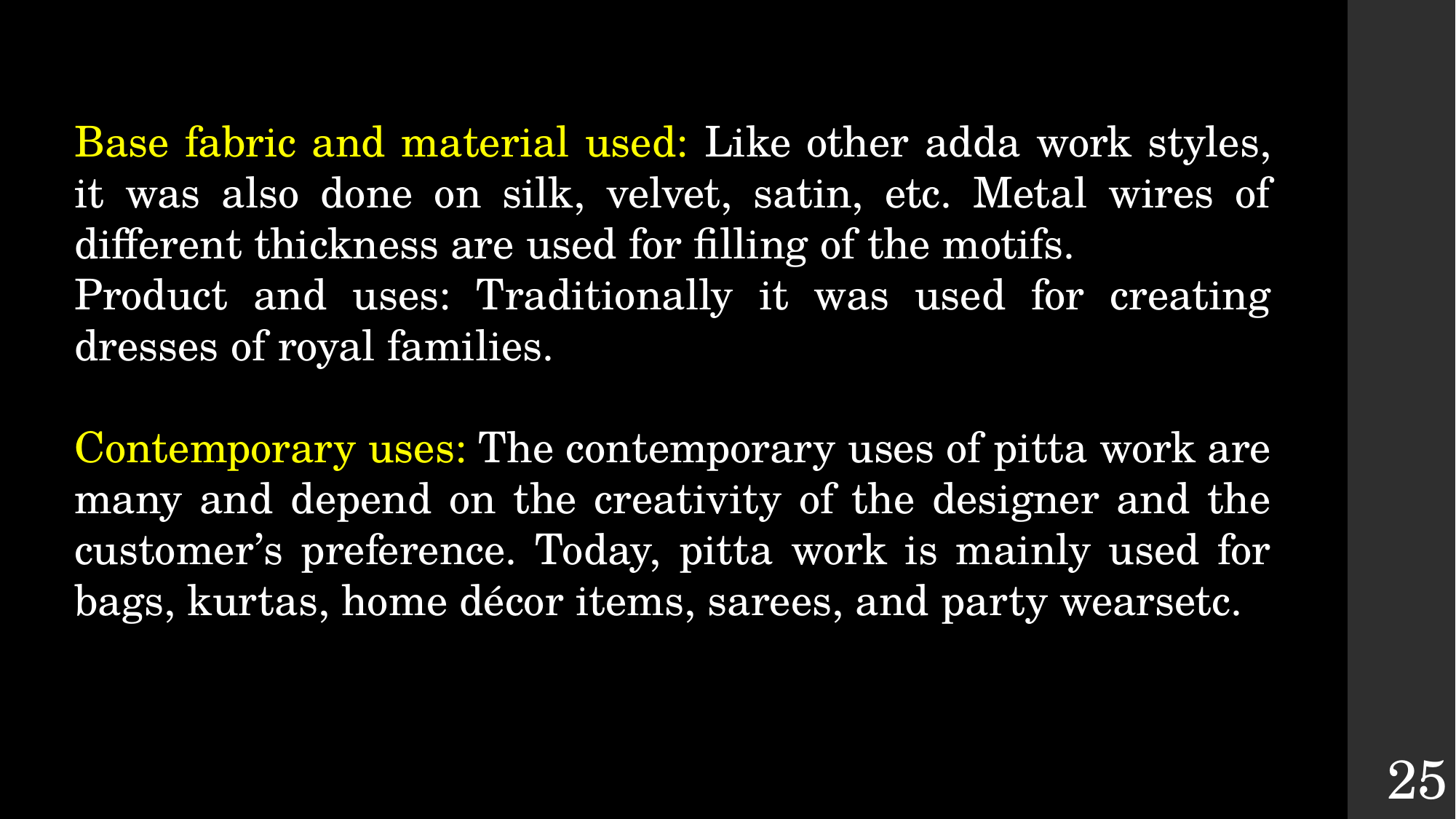

Base fabric and material used: Like other adda work styles, it was also done on silk, velvet, satin, etc. Metal wires of different thickness are used for filling of the motifs.
Product and uses: Traditionally it was used for creating dresses of royal families.

Contemporary uses: The contemporary uses of pitta work are many and depend on the creativity of the designer and the customer’s preference. Today, pitta work is mainly used for bags, kurtas, home décor items, sarees, and party wearsetc.
25